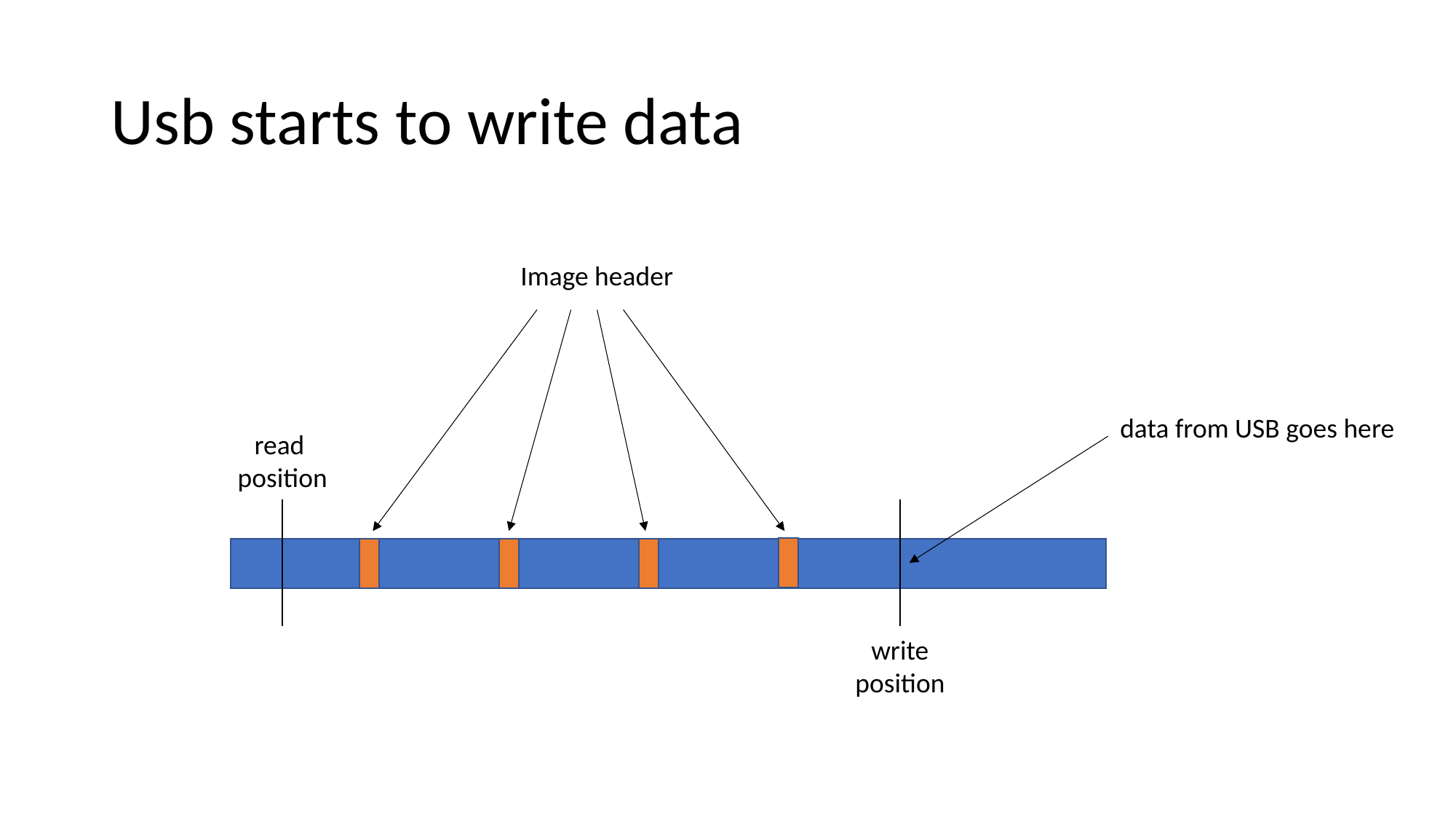

# Usb starts to write data
Image header
data from USB goes here
read
position

write
position